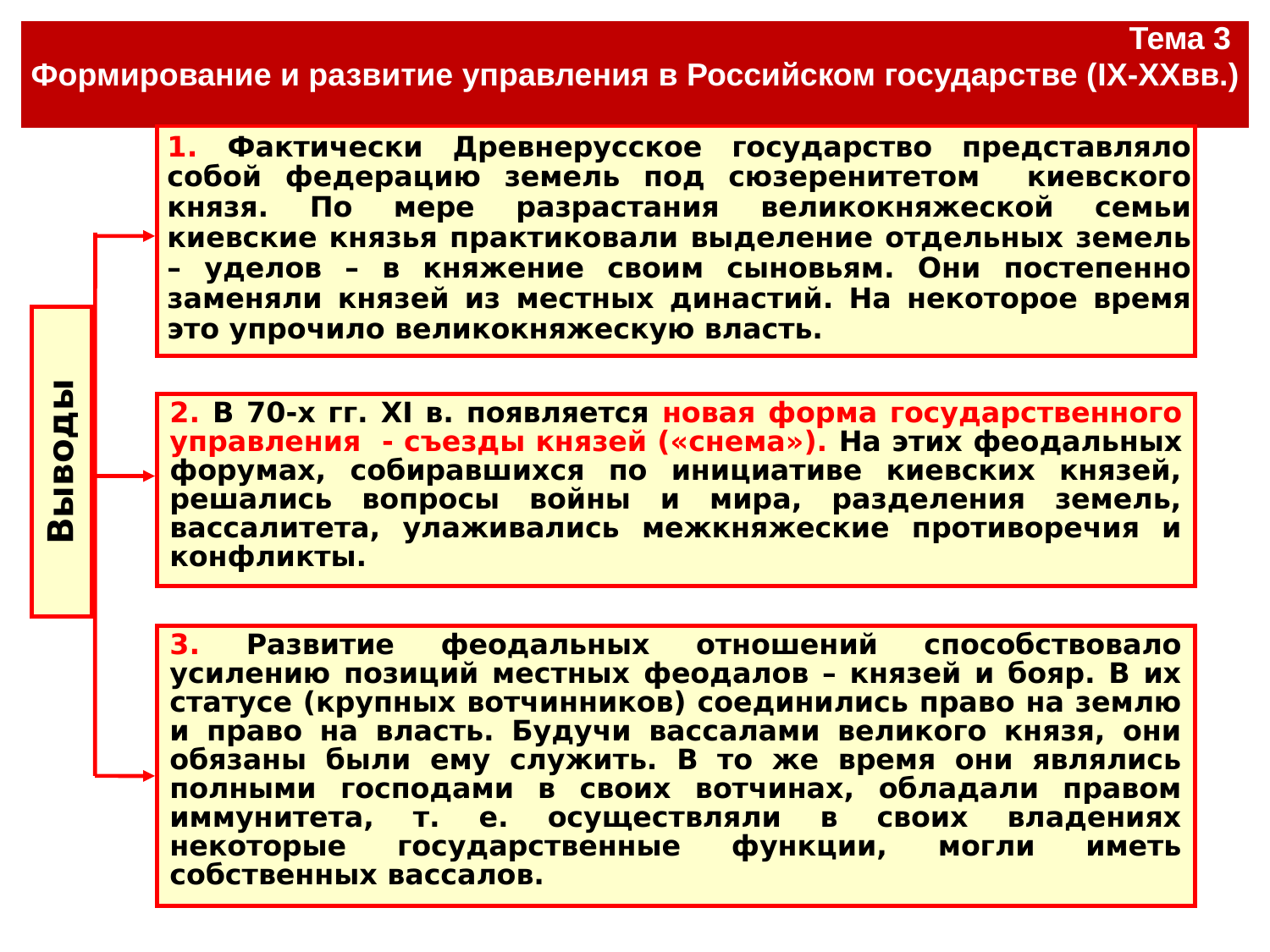

| Тема 3 Формирование и развитие управления в Российском государстве (IX-XXвв.) |
| --- |
#
1. Фактически Древнерусское государство представляло собой федерацию земель под сюзеренитетом  киевского князя. По мере разрастания великокняжеской семьи киевские князья практиковали выделение отдельных земель – уделов – в княжение своим сыновьям. Они постепенно заменяли князей из местных династий. На некоторое время это упрочило великокняжескую власть.

2. В 70-х гг. XI в. появляется новая форма государственного управления  - съезды князей («снема»). На этих феодальных форумах, собиравшихся по инициативе киевских князей, решались вопросы войны и мира, разделения земель, вассалитета, улаживались межкняжеские противоречия и конфликты.
Выводы

3. Развитие феодальных отношений способствовало усилению позиций местных феодалов – князей и бояр. В их статусе (крупных вотчинников) соединились право на землю и право на власть. Будучи вассалами великого князя, они обязаны были ему служить. В то же время они являлись полными господами в своих вотчинах, обладали правом иммунитета, т. е. осуществляли в своих владениях некоторые государственные функции, могли иметь собственных вассалов.